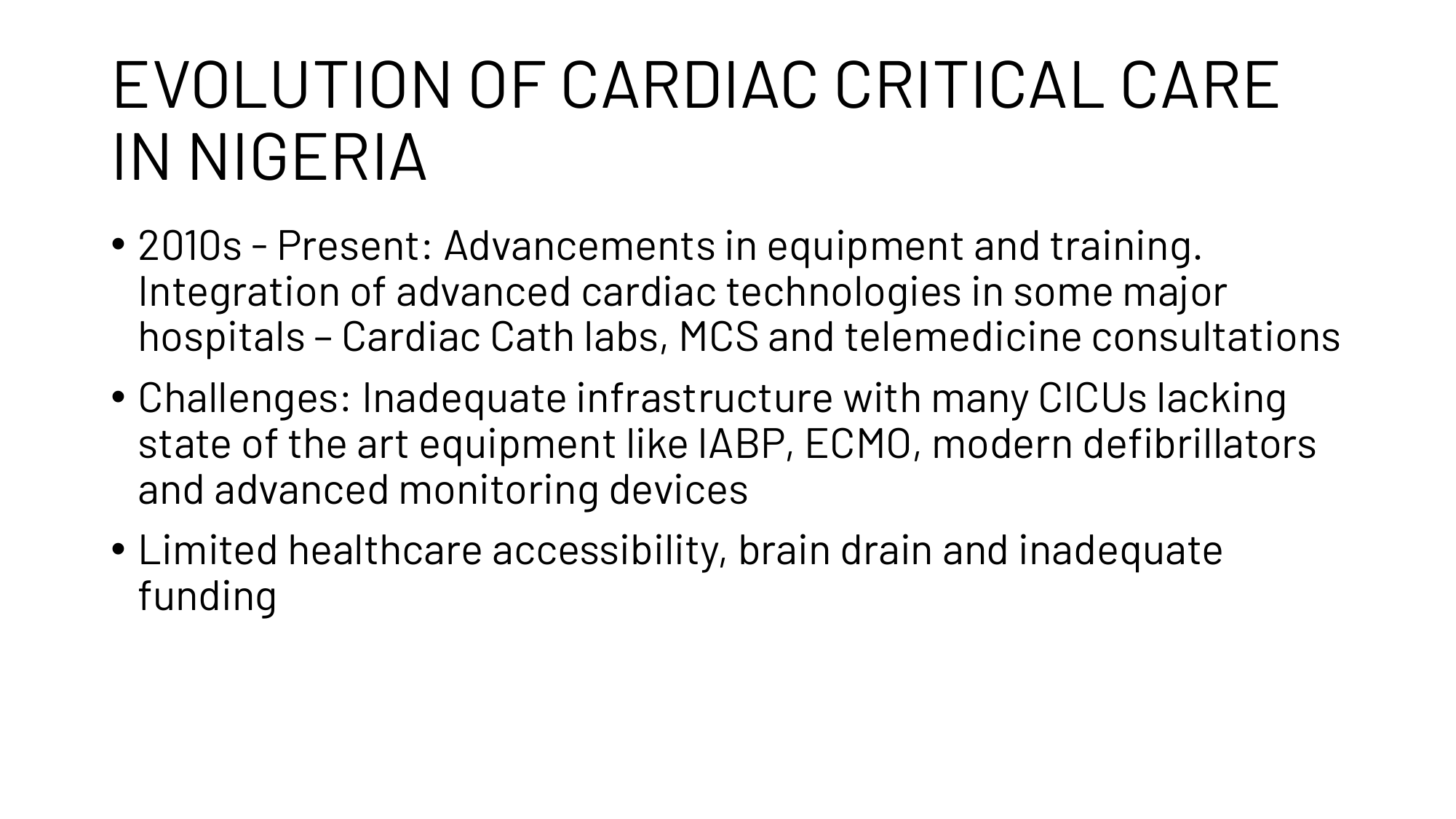

# EVOLUTION OF CARDIAC CRITICAL CARE IN NIGERIA
2010s - Present: Advancements in equipment and training. Integration of advanced cardiac technologies in some major hospitals – Cardiac Cath labs, MCS and telemedicine consultations
Challenges: Inadequate infrastructure with many CICUs lacking state of the art equipment like IABP, ECMO, modern defibrillators and advanced monitoring devices
Limited healthcare accessibility, brain drain and inadequate funding